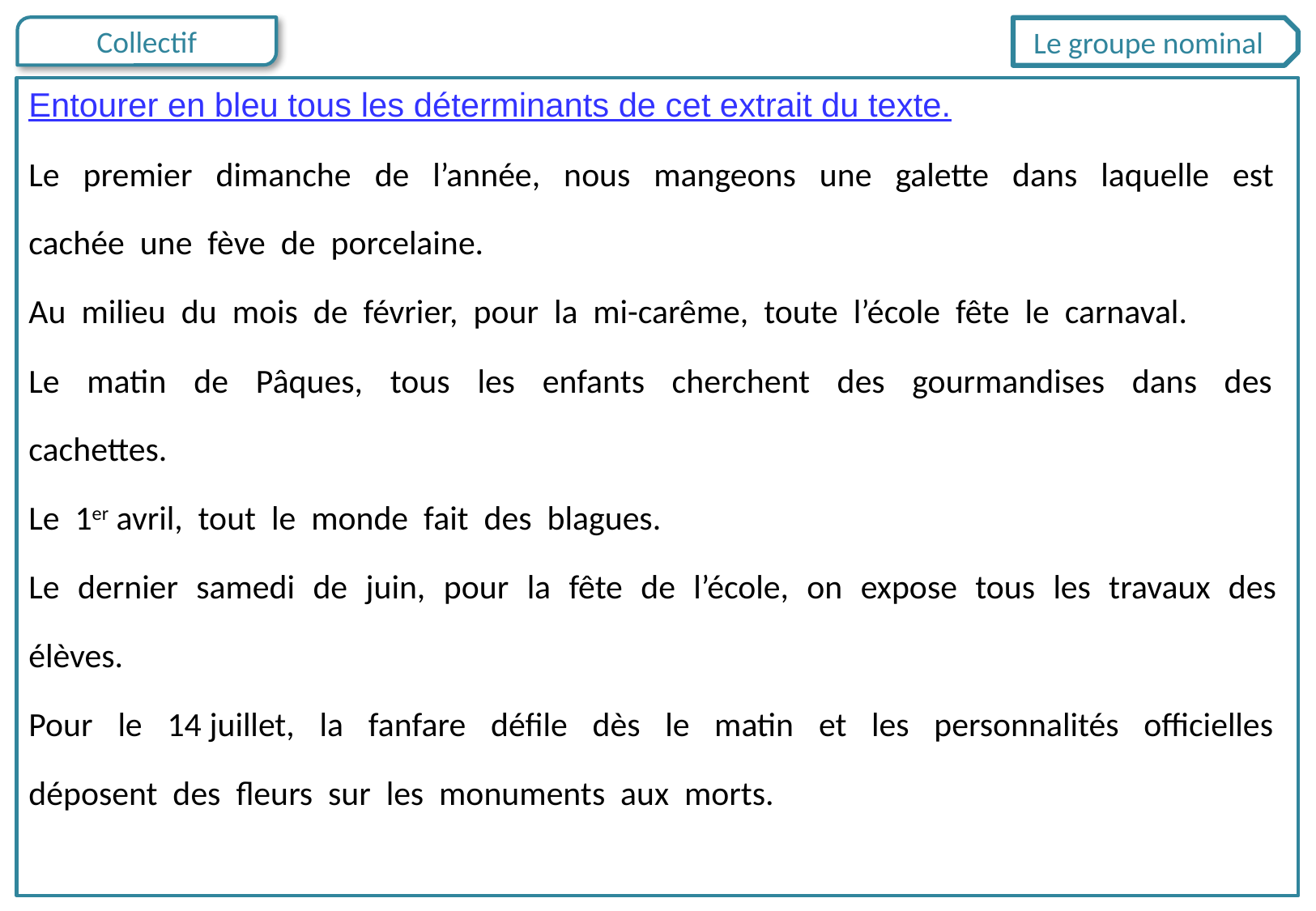

Le groupe nominal
Entourer en bleu tous les déterminants de cet extrait du texte.
Le  premier  dimanche  de  l’année,  nous  mangeons  une  galette  dans  laquelle  est  cachée  une  fève  de  porcelaine.
Au  milieu  du  mois  de  février,  pour  la  mi-carême,  toute  l’école  fête  le  carnaval.
Le  matin  de  Pâques,  tous  les  enfants  cherchent  des  gourmandises  dans  des  cachettes.
Le  1er avril,  tout  le  monde  fait  des  blagues.
Le  dernier  samedi  de  juin,  pour  la  fête  de  l’école,  on  expose  tous  les  travaux  des  élèves.
Pour  le  14 juillet,  la  fanfare  défile  dès  le  matin  et  les  personnalités  officielles  déposent  des  fleurs  sur  les  monuments  aux  morts.